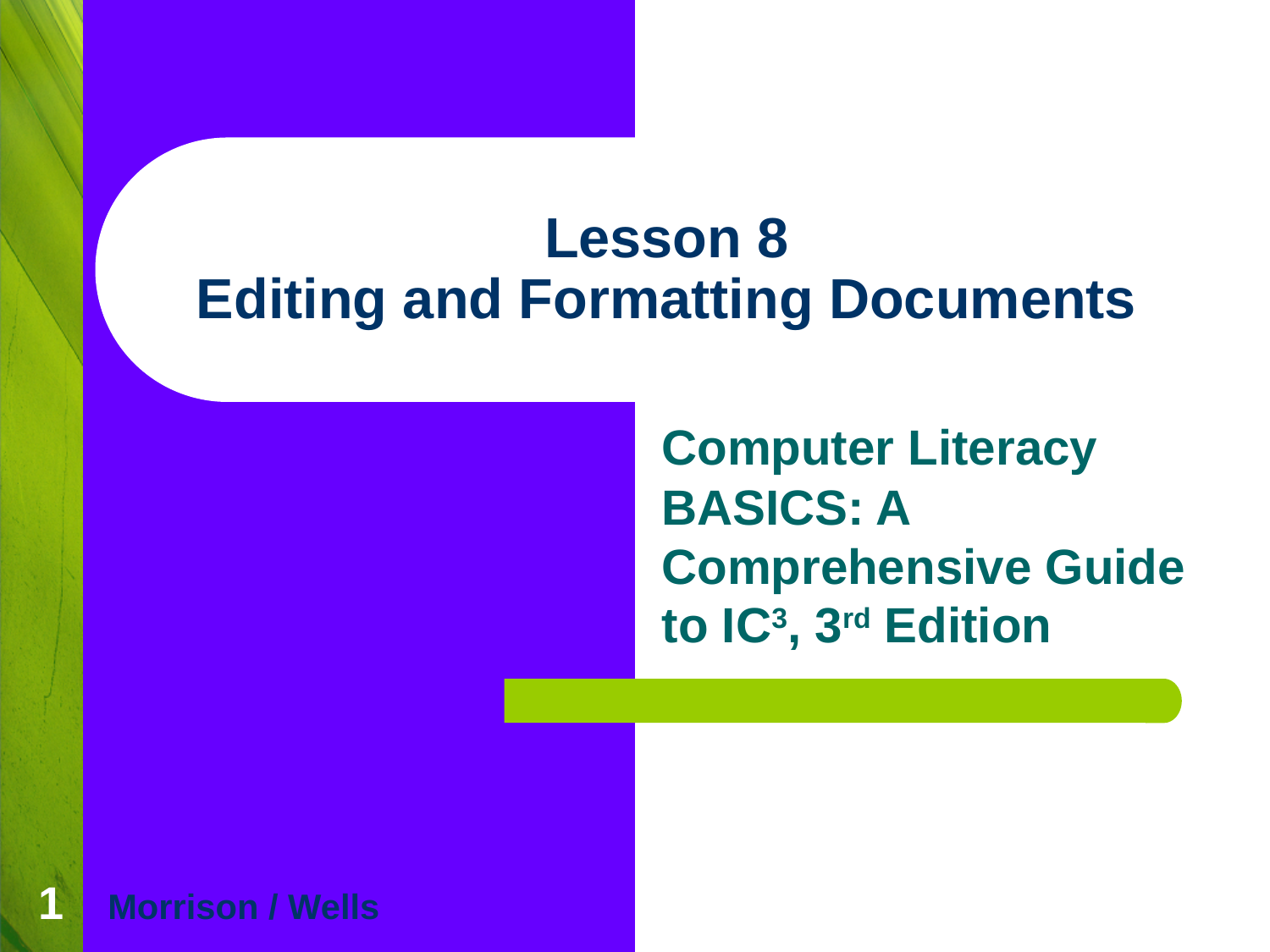

# Lesson 8 Editing and Formatting Documents
Computer Literacy BASICS: A Comprehensive Guide to IC3, 3rd Edition
1

Morrison / Wells